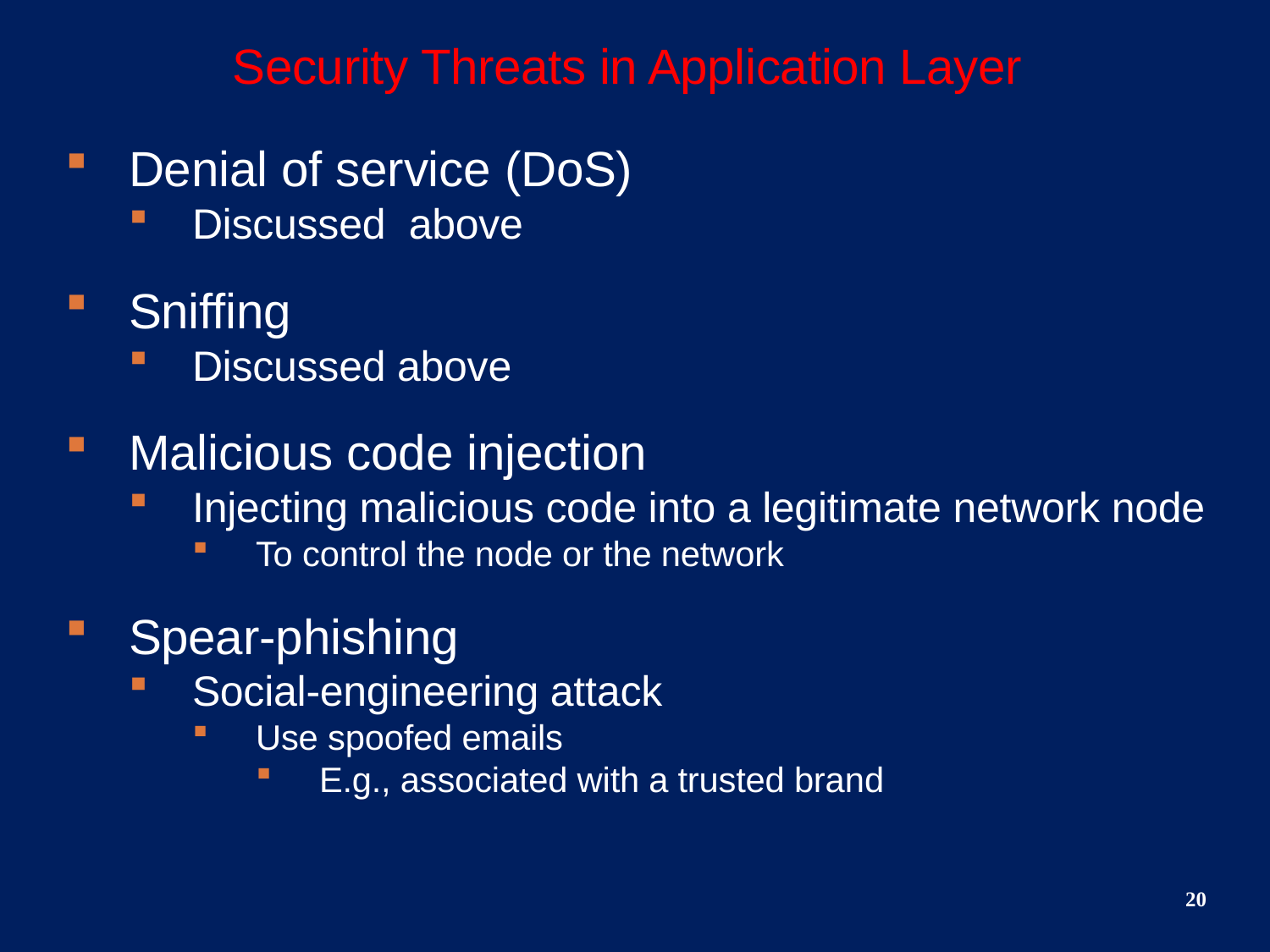

# Security Threats in Application Layer
Denial of service (DoS)
Discussed  above
Sniffing
Discussed above
Malicious code injection
Injecting malicious code into a legitimate network node
To control the node or the network
Spear-phishing
Social-engineering attack
Use spoofed emails
E.g., associated with a trusted brand
20